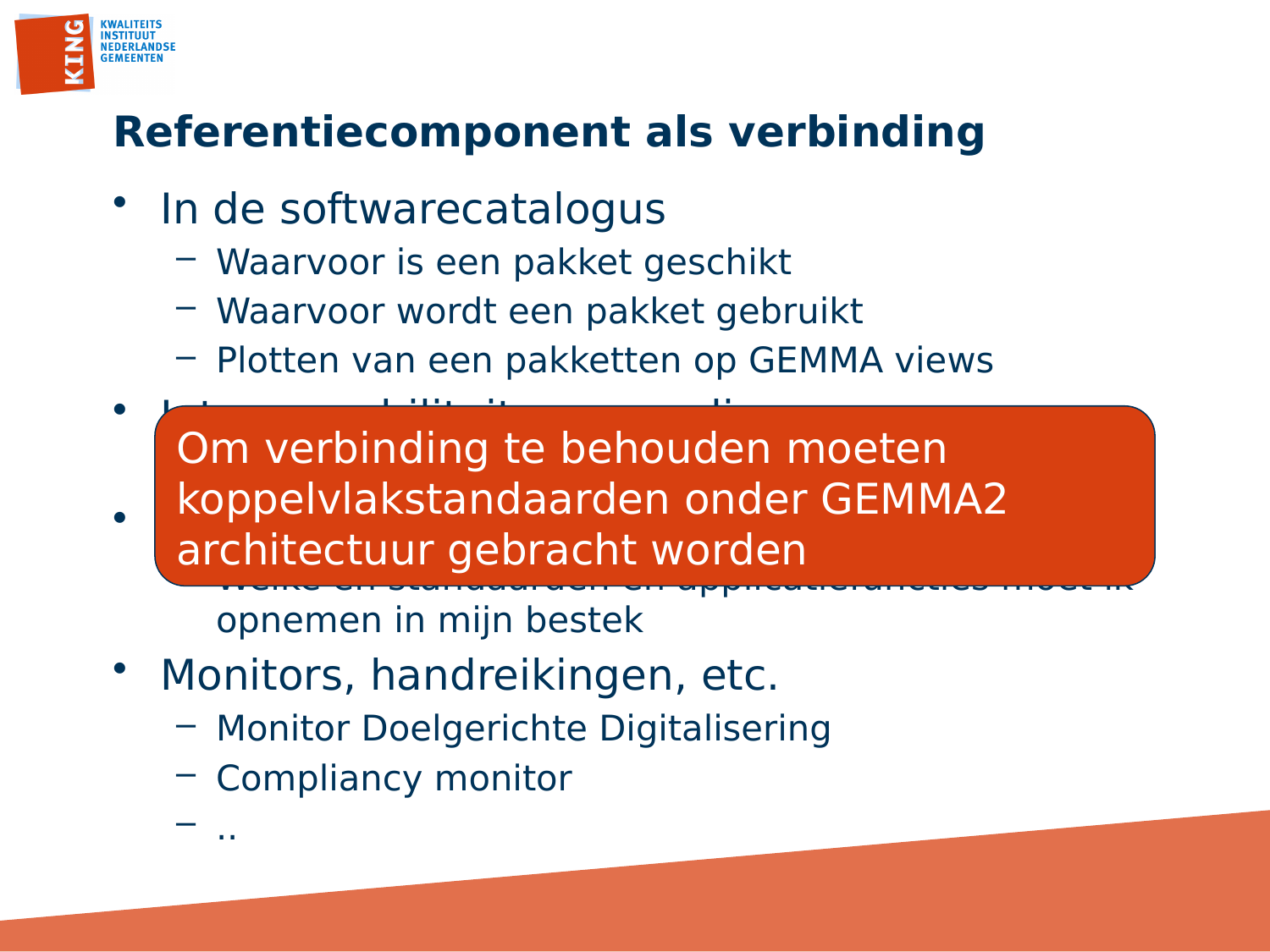

# Referentiecomponent als verbinding
In de softwarecatalogus
Waarvoor is een pakket geschikt
Waarvoor wordt een pakket gebruikt
Plotten van een pakketten op GEMMA views
Interoperabiliteit en compliance
systeemgrenzen voor een koppelvlakstandaard
Inkoopondersteuning
Welke en standaarden en applicatiefuncties moet ik opnemen in mijn bestek
Monitors, handreikingen, etc.
Monitor Doelgerichte Digitalisering
Compliancy monitor
..
Om verbinding te behouden moeten koppelvlakstandaarden onder GEMMA2 architectuur gebracht worden